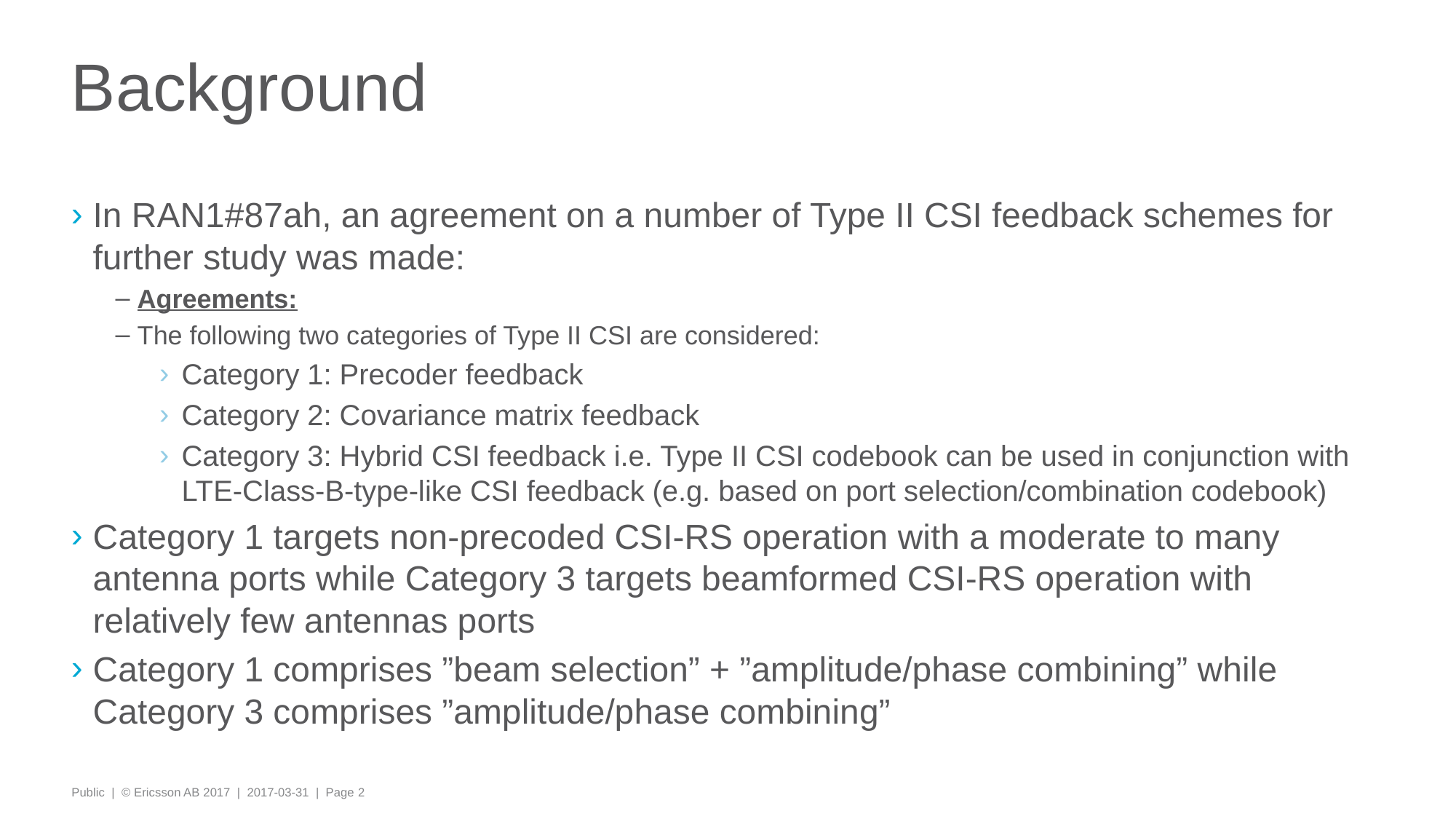

# Background
In RAN1#87ah, an agreement on a number of Type II CSI feedback schemes for further study was made:
Agreements:
The following two categories of Type II CSI are considered:
Category 1: Precoder feedback
Category 2: Covariance matrix feedback
Category 3: Hybrid CSI feedback i.e. Type II CSI codebook can be used in conjunction with LTE-Class-B-type-like CSI feedback (e.g. based on port selection/combination codebook)
Category 1 targets non-precoded CSI-RS operation with a moderate to many antenna ports while Category 3 targets beamformed CSI-RS operation with relatively few antennas ports
Category 1 comprises ”beam selection” + ”amplitude/phase combining” while Category 3 comprises ”amplitude/phase combining”